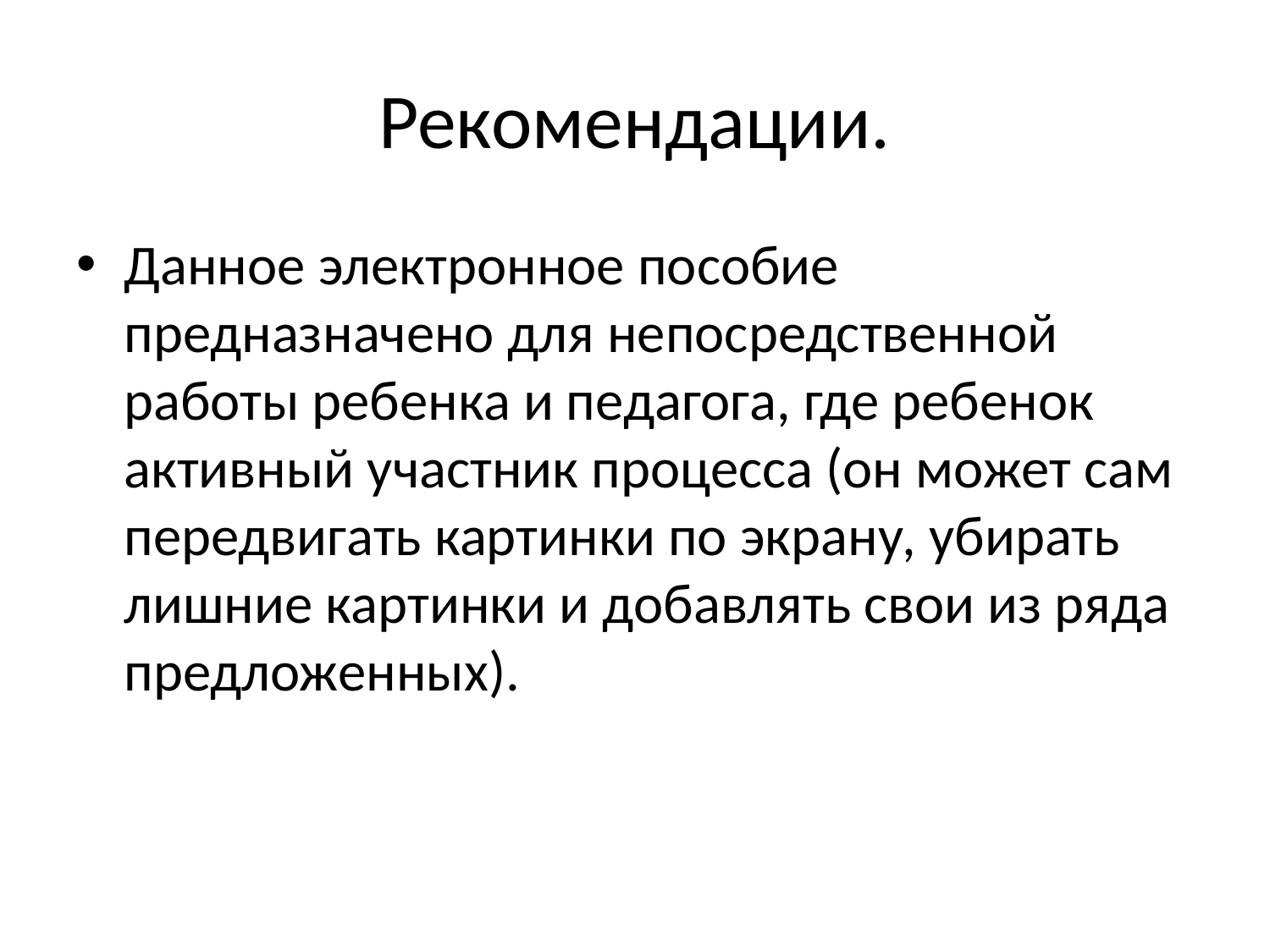

# Рекомендации.
Данное электронное пособие предназначено для непосредственной работы ребенка и педагога, где ребенок активный участник процесса (он может сам передвигать картинки по экрану, убирать лишние картинки и добавлять свои из ряда предложенных).